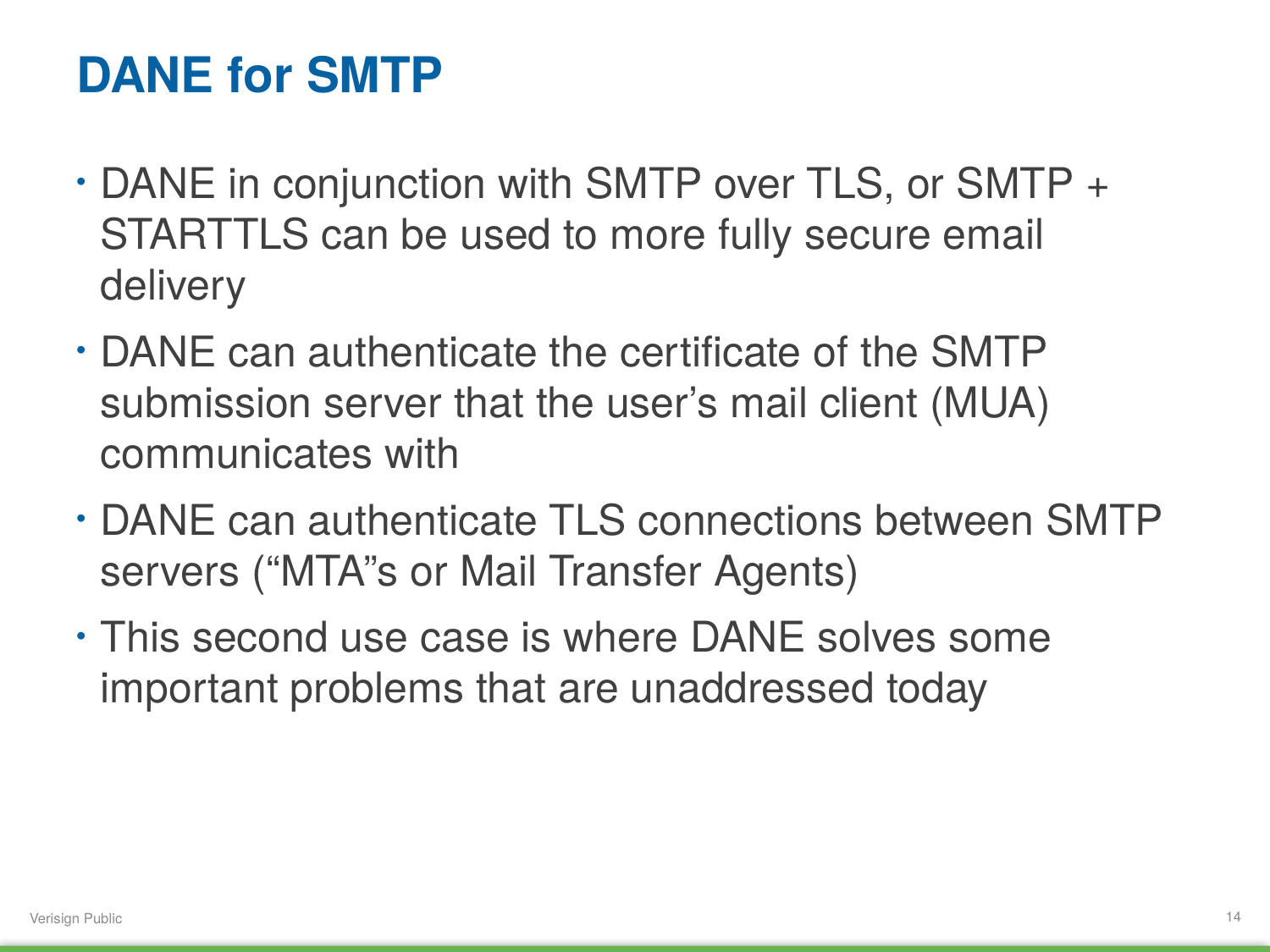

# DANE for SMTP
DANE in conjunction with SMTP over TLS, or SMTP + STARTTLS can be used to more fully secure email delivery
DANE can authenticate the certificate of the SMTP submission server that the user’s mail client (MUA) communicates with
DANE can authenticate TLS connections between SMTP servers (“MTA”s or Mail Transfer Agents)
This second use case is where DANE solves some important problems that are unaddressed today
14